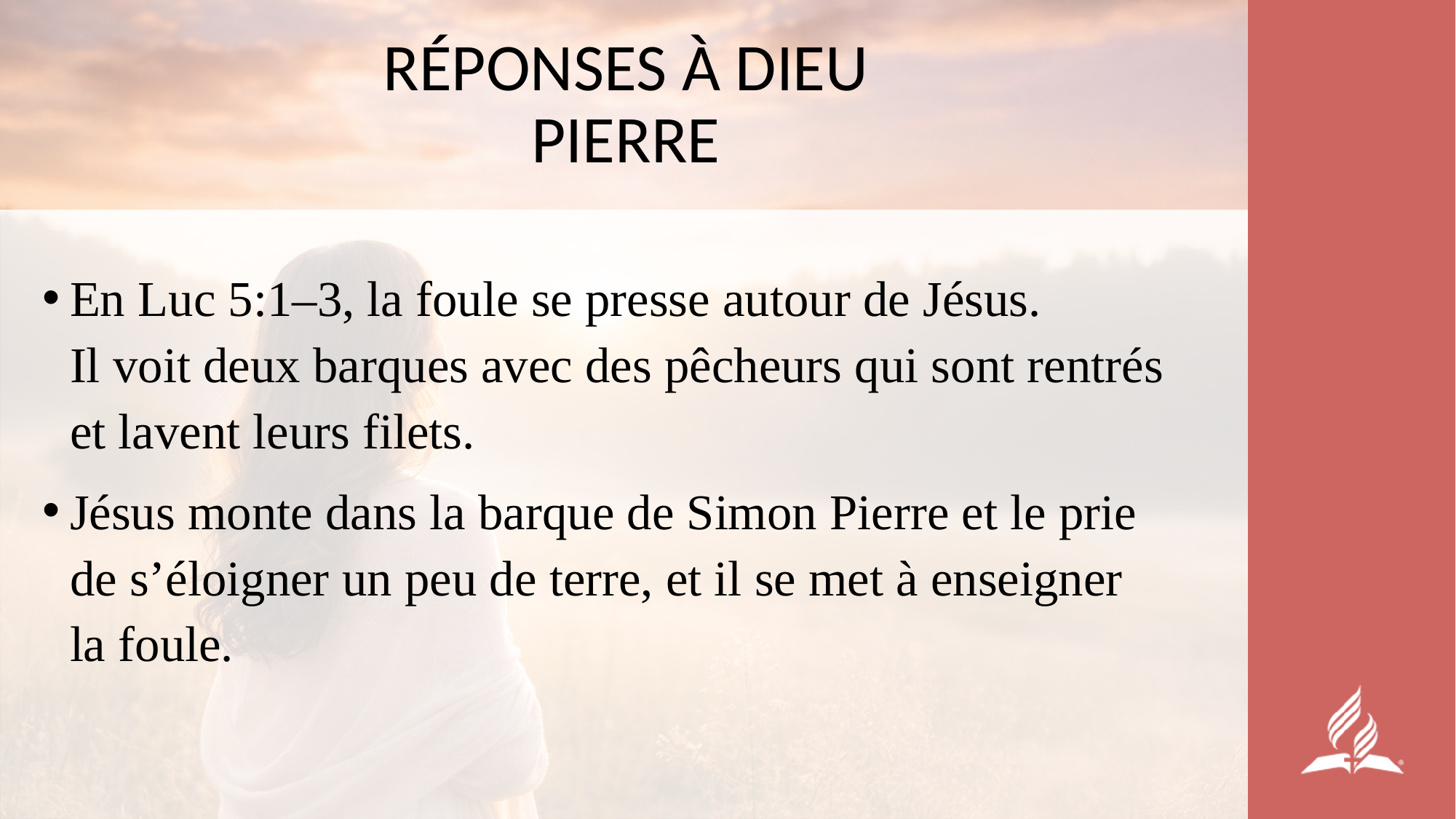

# RÉPONSES À DIEU PIERRE
En Luc 5:1–3, la foule se presse autour de Jésus.
Il voit deux barques avec des pêcheurs qui sont rentrés
et lavent leurs filets.
Jésus monte dans la barque de Simon Pierre et le prie
de s’éloigner un peu de terre, et il se met à enseigner
la foule.